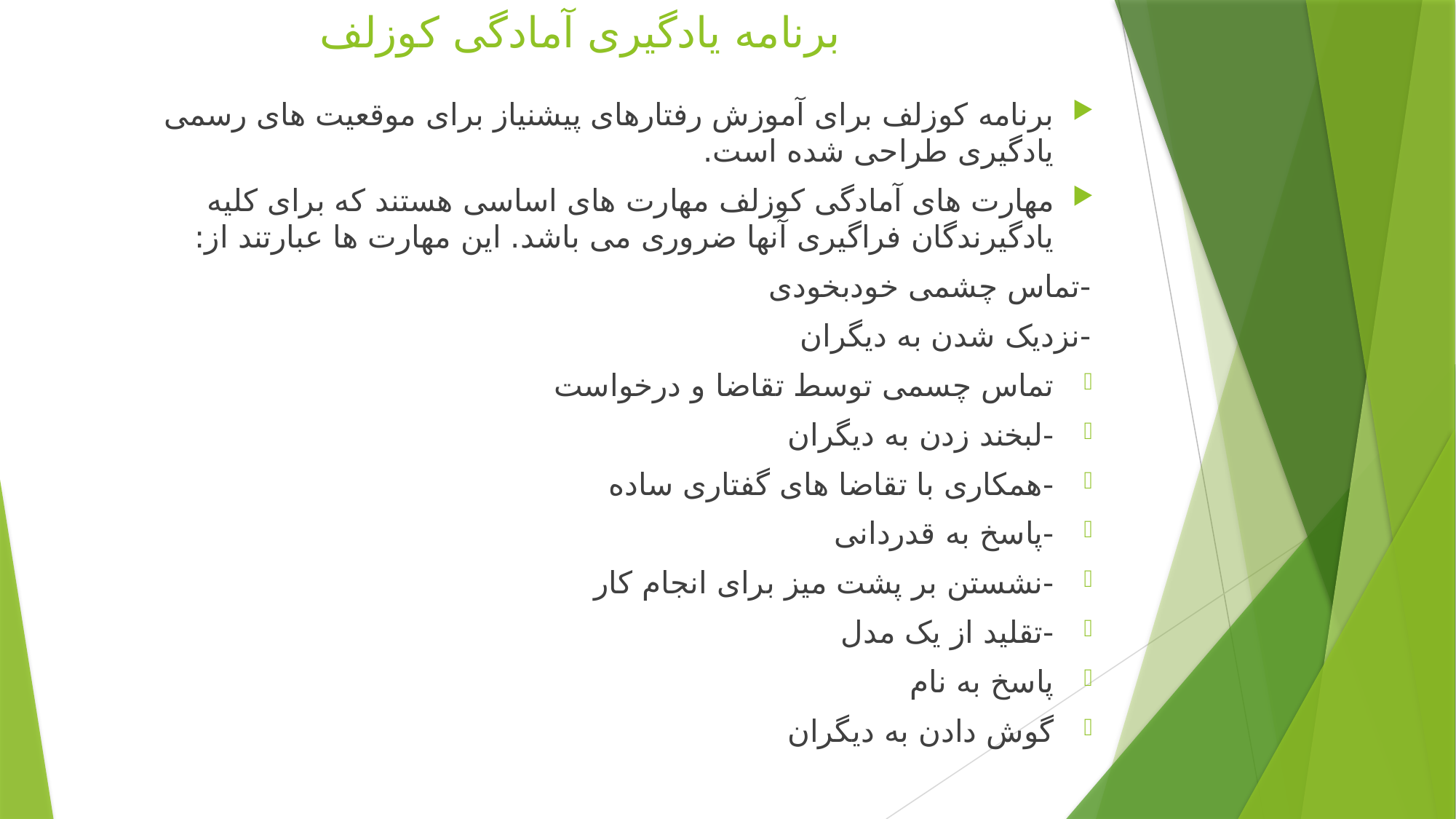

# برنامه یادگیری آمادگی کوزلف
برنامه کوزلف برای آموزش رفتارهای پیشنیاز برای موقعیت های رسمی یادگیری طراحی شده است.
مهارت های آمادگی کوزلف مهارت های اساسی هستند که برای کلیه یادگیرندگان فراگیری آنها ضروری می باشد. این مهارت ها عبارتند از:
-تماس چشمی خودبخودی
-نزدیک شدن به دیگران
تماس چسمی توسط تقاضا و درخواست
-لبخند زدن به دیگران
-همکاری با تقاضا های گفتاری ساده
-پاسخ به قدردانی
-نشستن بر پشت میز برای انجام کار
-تقلید از یک مدل
پاسخ به نام
گوش دادن به دیگران